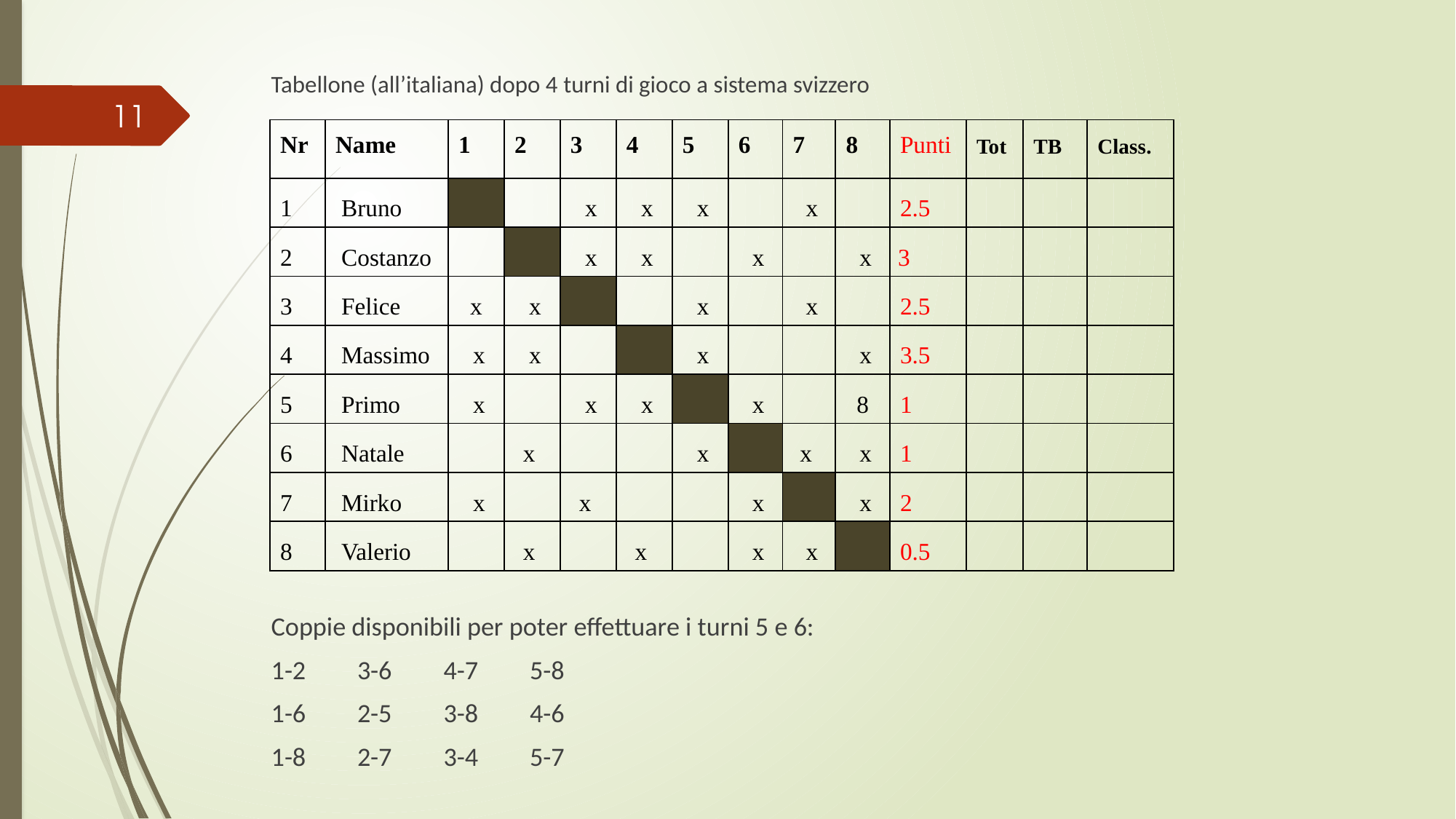

Tabellone (all’italiana) dopo 4 turni di gioco a sistema svizzero

Coppie disponibili per poter effettuare i turni 5 e 6:
1-2		3-6		4-7		5-8
1-6		2-5		3-8		4-6
1-8		2-7		3-4		5-7

11
| Nr | Name | 1 | 2 | 3 | 4 | 5 | 6 | 7 | 8 | Punti | Tot | TB | Class. |
| --- | --- | --- | --- | --- | --- | --- | --- | --- | --- | --- | --- | --- | --- |
| 1 | Bruno |  |  | x | x | x |  | x |  | 2.5 |  |  |  |
| 2 | Costanzo |  |  | x | x |  | x |  | x | 3 |  |  |  |
| 3 | Felice | x | x |  |  | x |  | x |  | 2.5 |  |  |  |
| 4 | Massimo | x | x |  |  | x |  |  | x | 3.5 |  |  |  |
| 5 | Primo | x |  | x | x |  | x |  | 8 | 1 |  |  |  |
| 6 | Natale |  | x |  |  | x |  | x | x | 1 |  |  |  |
| 7 | Mirko | x |  | x |  |  | x |  | x | 2 |  |  |  |
| 8 | Valerio |  | x |  | x |  | x | x |  | 0.5 |  |  |  |